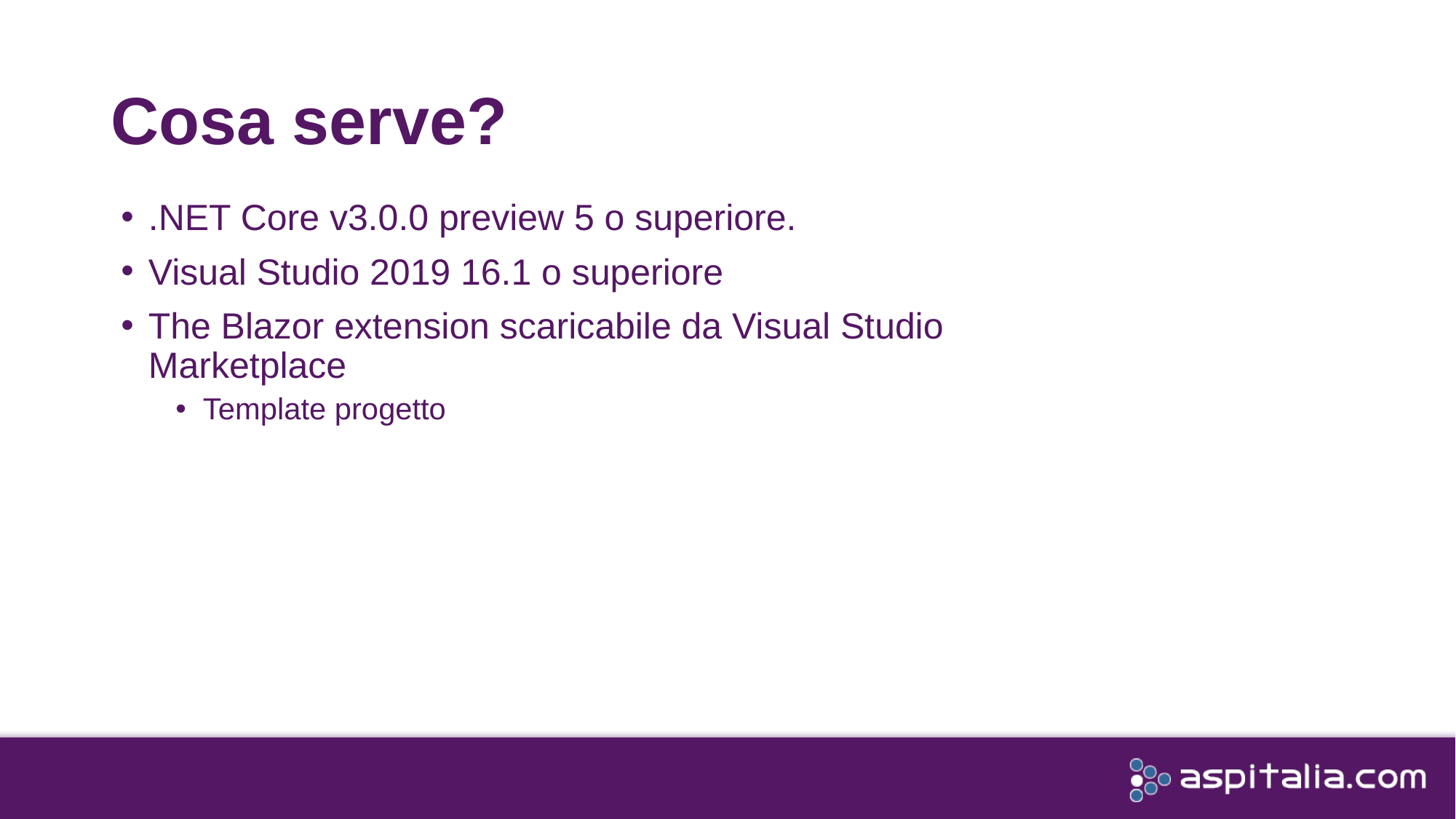

# Cosa serve?
.NET Core v3.0.0 preview 5 o superiore.
Visual Studio 2019 16.1 o superiore
The Blazor extension scaricabile da Visual Studio Marketplace
Template progetto